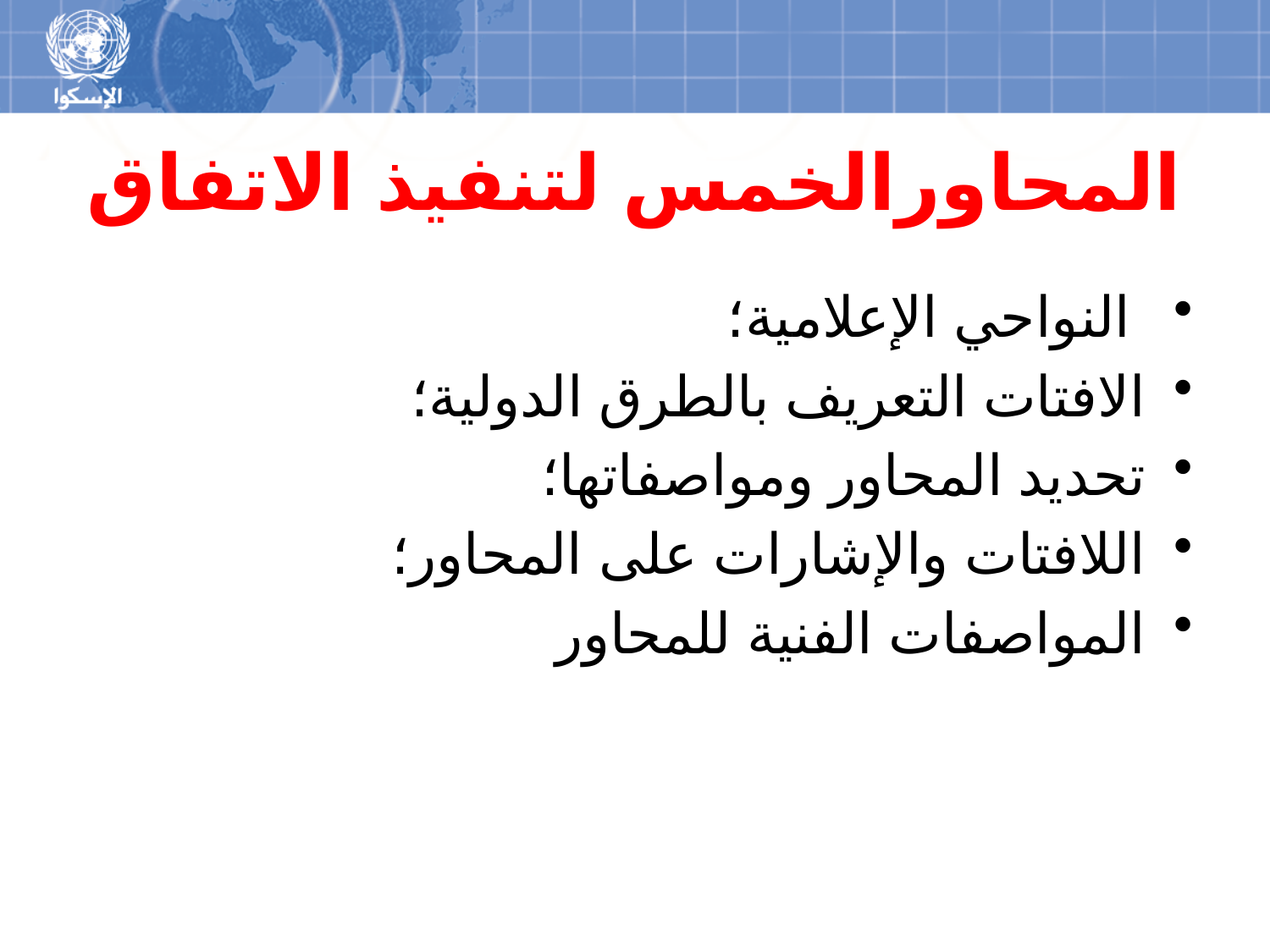

# المحاورالخمس لتنفيذ الاتفاق
 النواحي الإعلامية؛
الافتات التعريف بالطرق الدولية؛
تحديد المحاور ومواصفاتها؛
اللافتات والإشارات على المحاور؛
المواصفات الفنية للمحاور